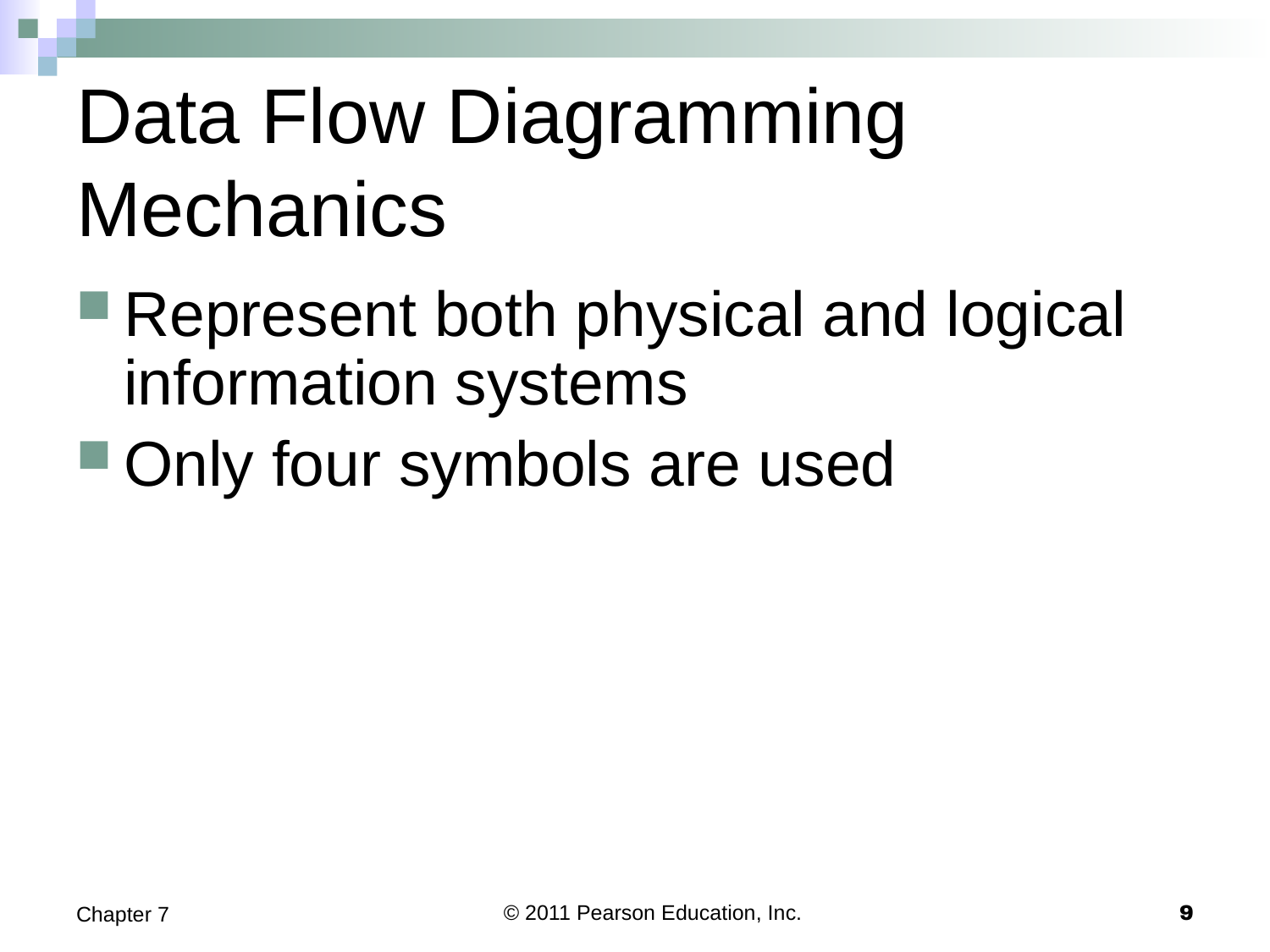

# Data Flow Diagramming Mechanics
Represent both physical and logical information systems
Only four symbols are used
Chapter 7
© 2011 Pearson Education, Inc.
9